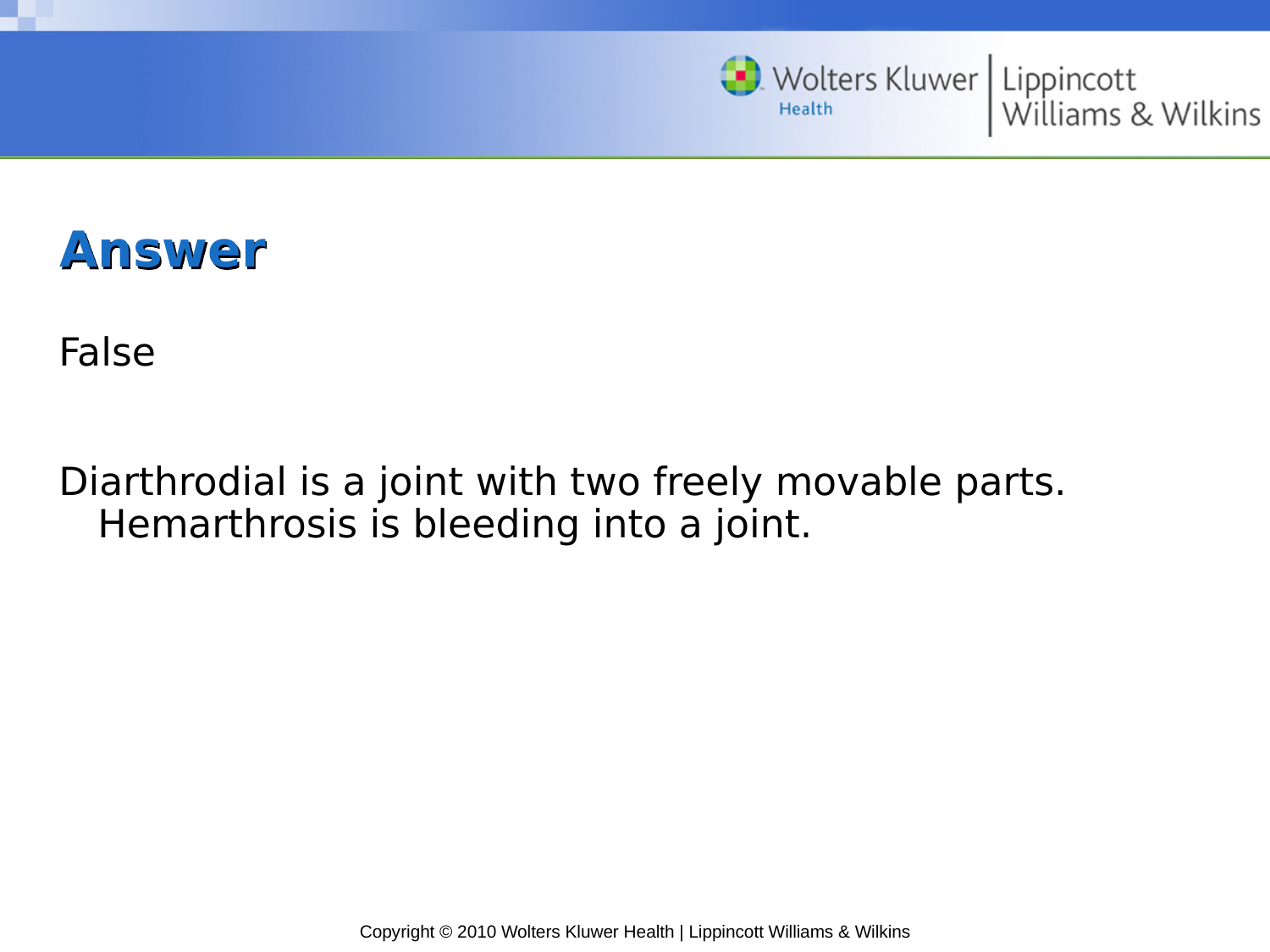

# Answer
False

Diarthrodial is a joint with two freely movable parts. Hemarthrosis is bleeding into a joint.